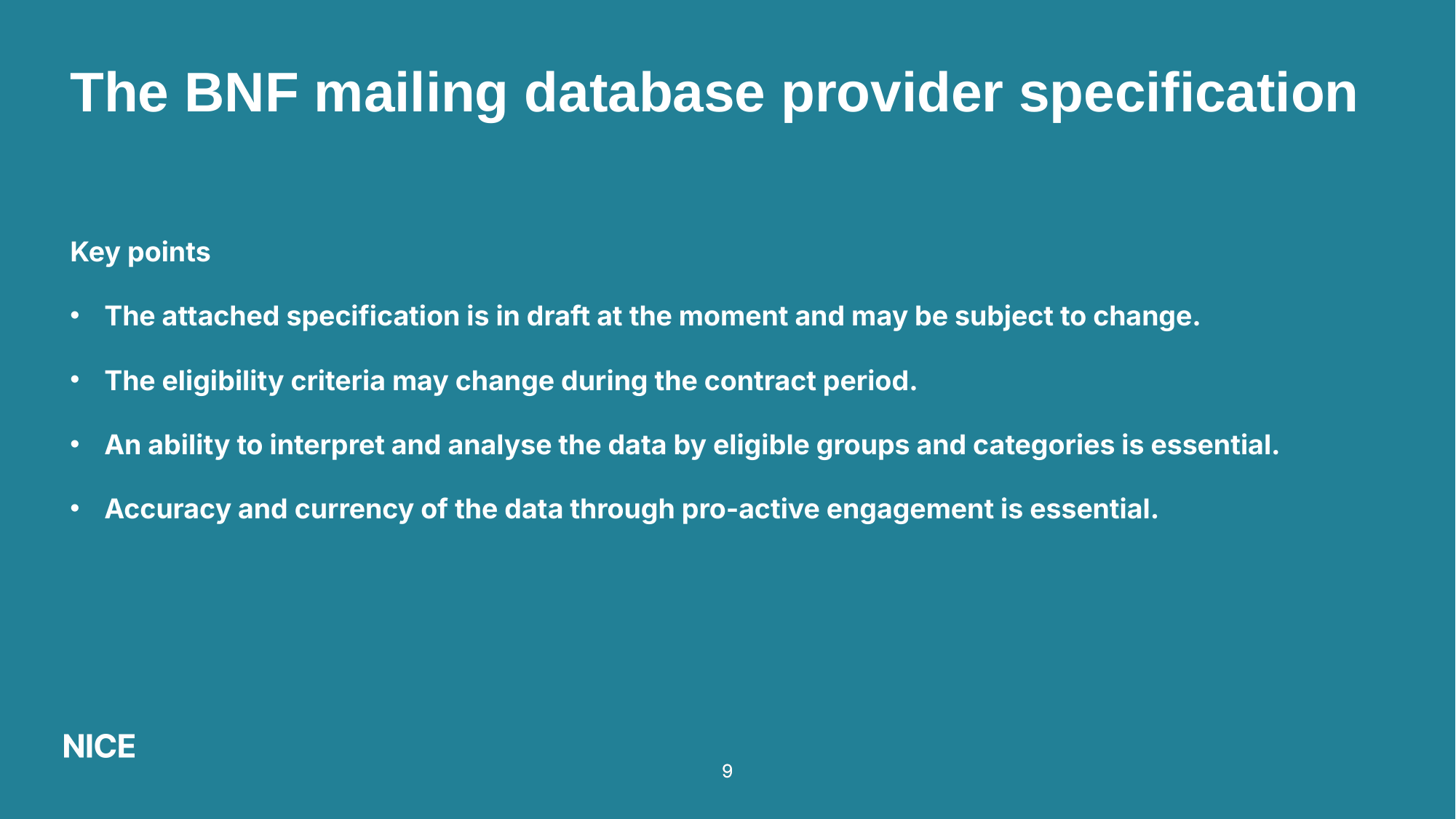

# The BNF mailing database provider specification
Key points
The attached specification is in draft at the moment and may be subject to change.
The eligibility criteria may change during the contract period.
An ability to interpret and analyse the data by eligible groups and categories is essential.
Accuracy and currency of the data through pro-active engagement is essential.
9